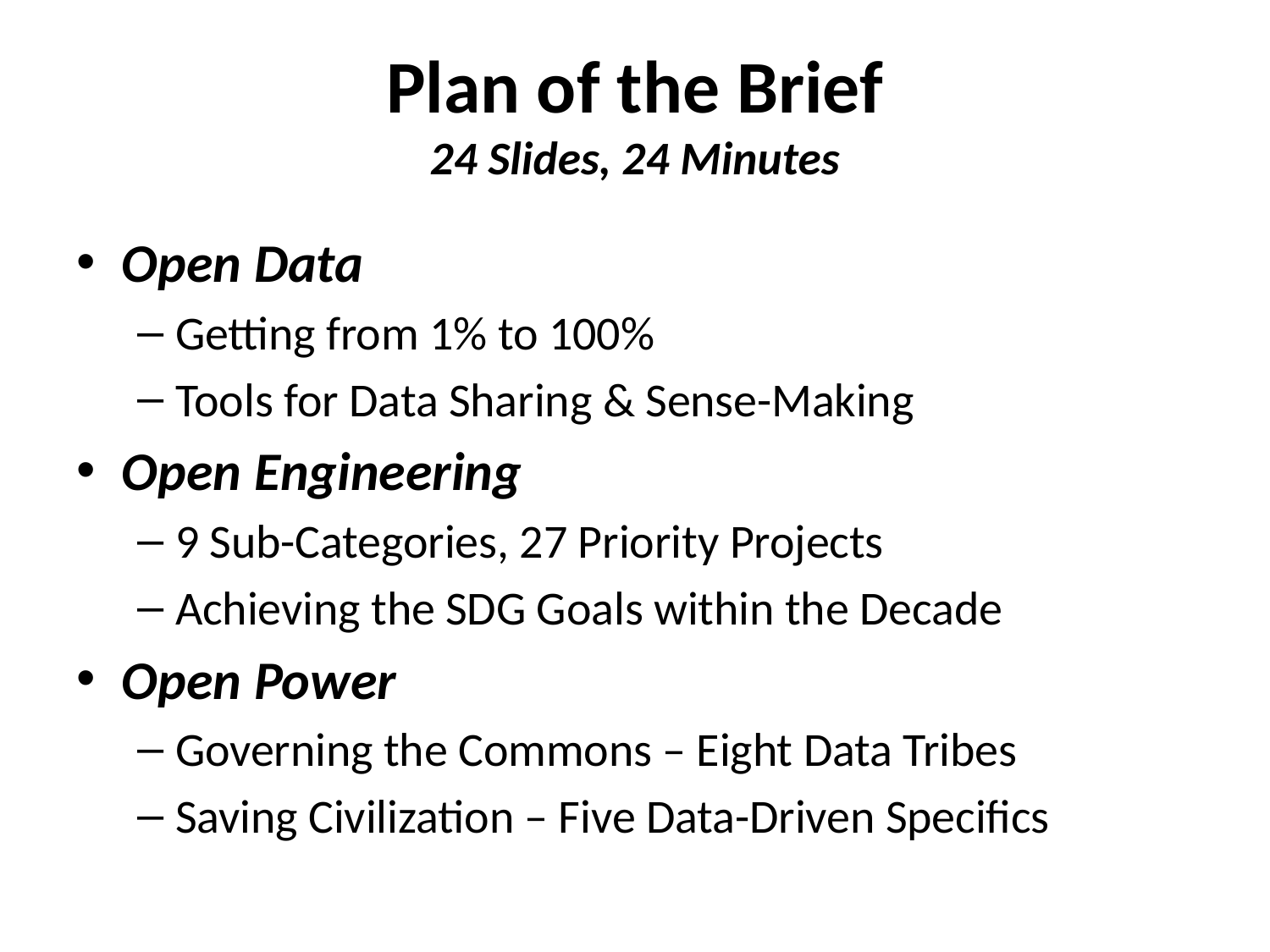

# Plan of the Brief 24 Slides, 24 Minutes
Open Data
Getting from 1% to 100%
Tools for Data Sharing & Sense-Making
Open Engineering
9 Sub-Categories, 27 Priority Projects
Achieving the SDG Goals within the Decade
Open Power
Governing the Commons – Eight Data Tribes
Saving Civilization – Five Data-Driven Specifics